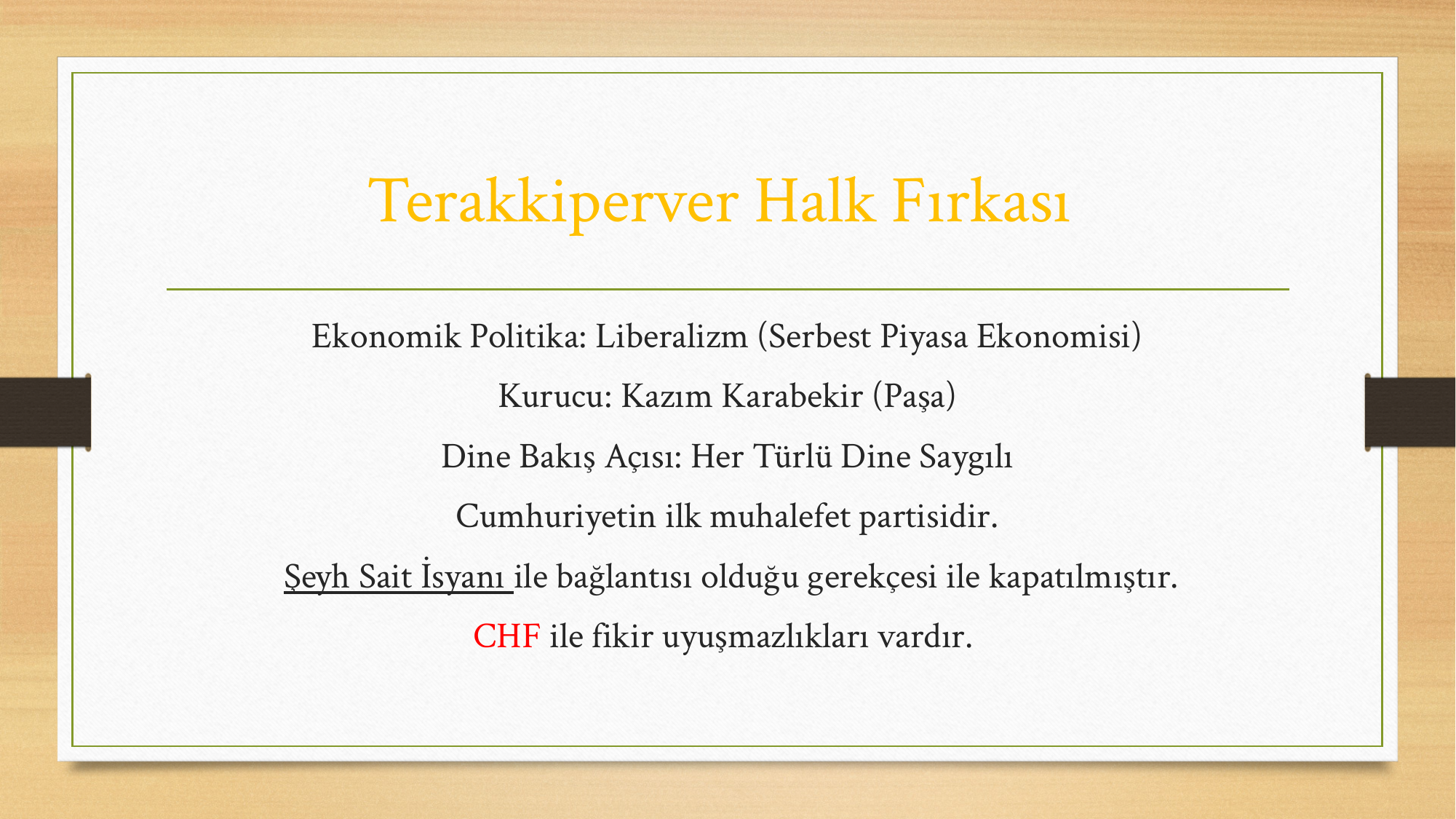

# Terakkiperver Halk Fırkası
Ekonomik Politika: Liberalizm (Serbest Piyasa Ekonomisi)
Kurucu: Kazım Karabekir (Paşa)
Dine Bakış Açısı: Her Türlü Dine Saygılı
Cumhuriyetin ilk muhalefet partisidir.
 Şeyh Sait İsyanı ile bağlantısı olduğu gerekçesi ile kapatılmıştır.
CHF ile fikir uyuşmazlıkları vardır.